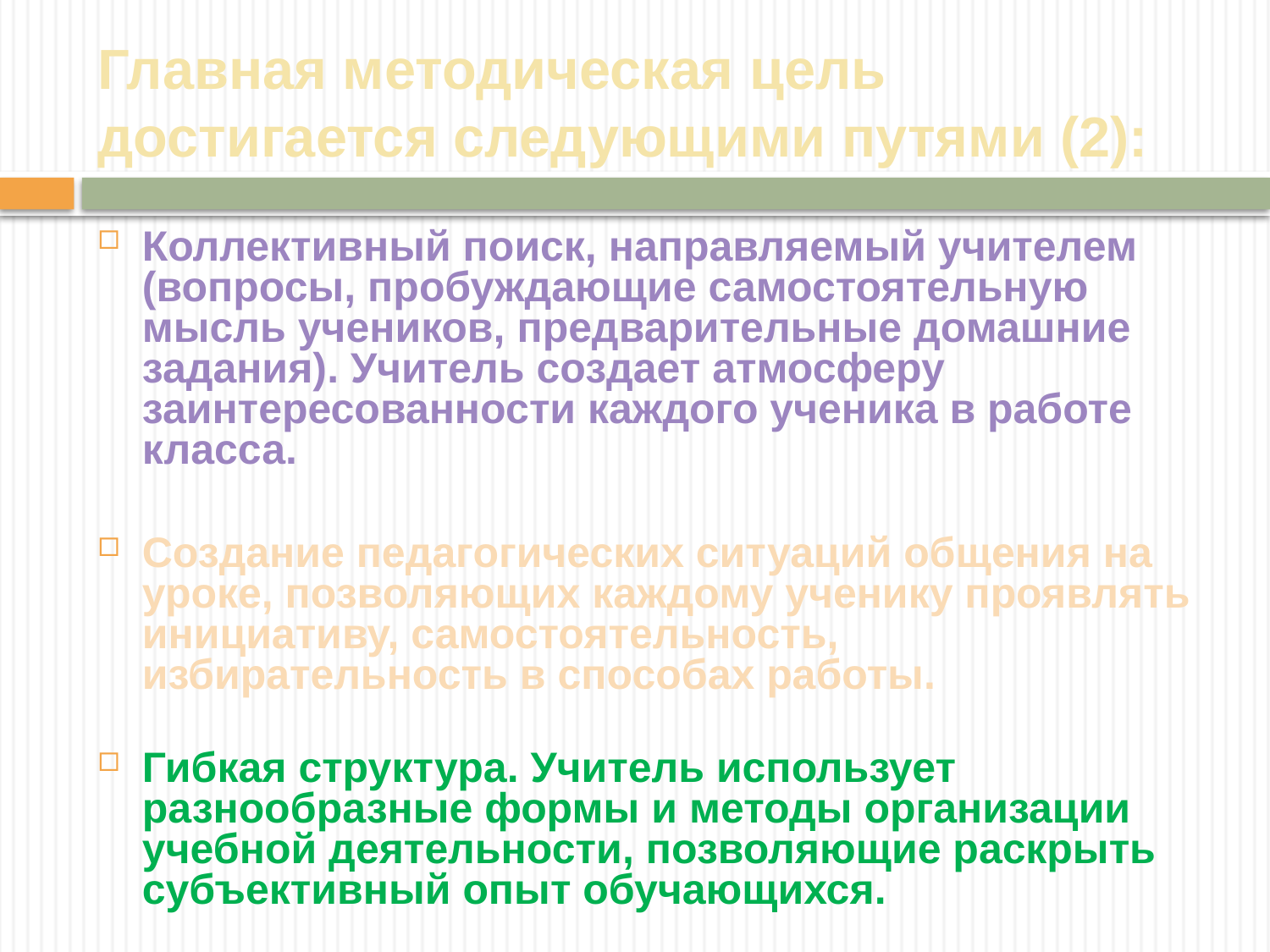

# Главная методическая цель достигается следующими путями (2):
Коллективный поиск, направляемый учителем (вопросы, пробуждающие самостоятельную мысль учеников, предварительные домашние задания). Учитель создает атмосферу заинтересованности каждого ученика в работе класса.
Создание педагогических ситуаций общения на уроке, позволяющих каждому ученику проявлять инициативу, самостоятельность, избирательность в способах работы.
Гибкая структура. Учитель использует разнообразные формы и методы организации учебной деятельности, позволяющие раскрыть субъективный опыт обучающихся.